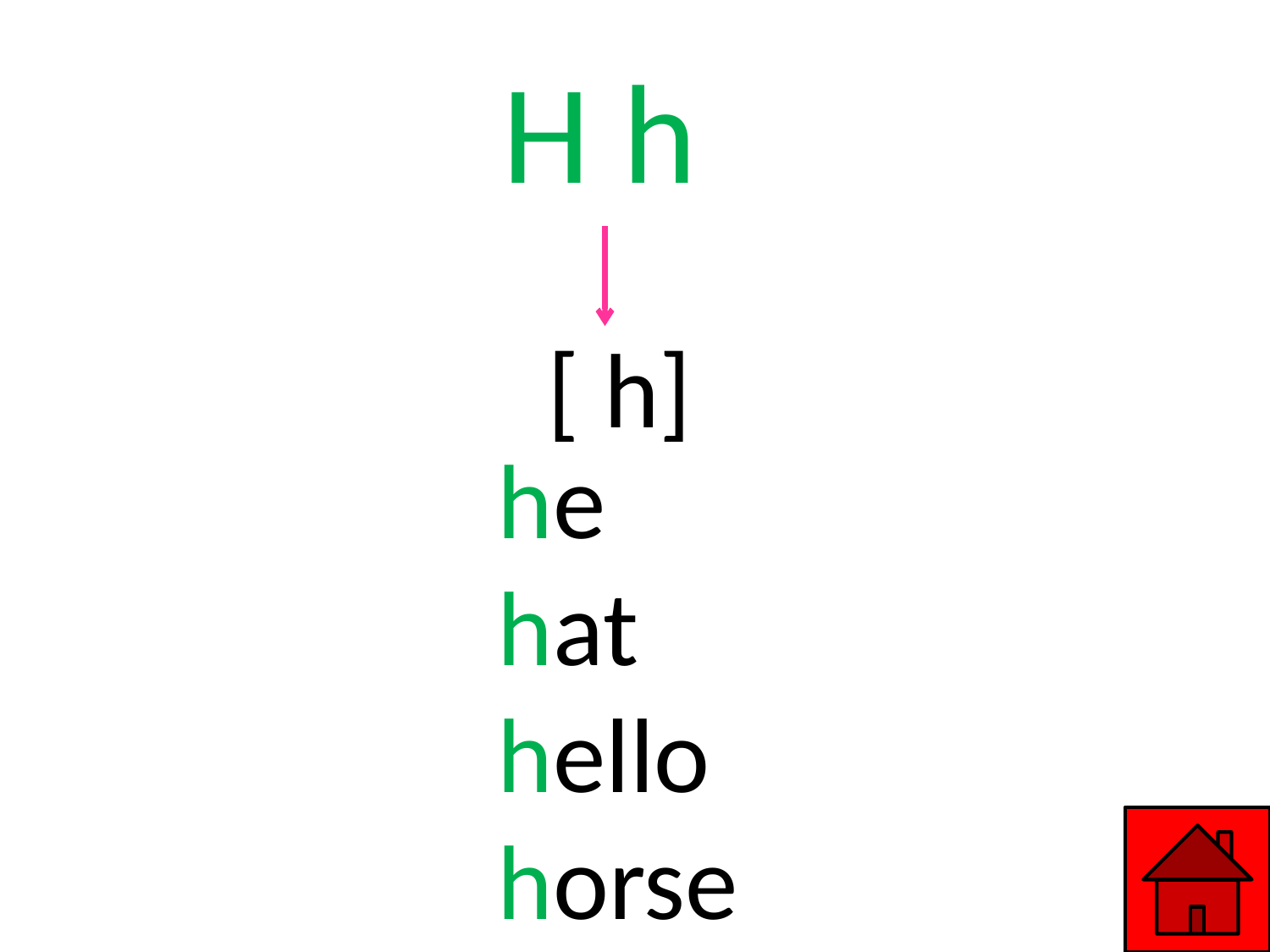

H h
#
[ h]
he
hat
hello
horse